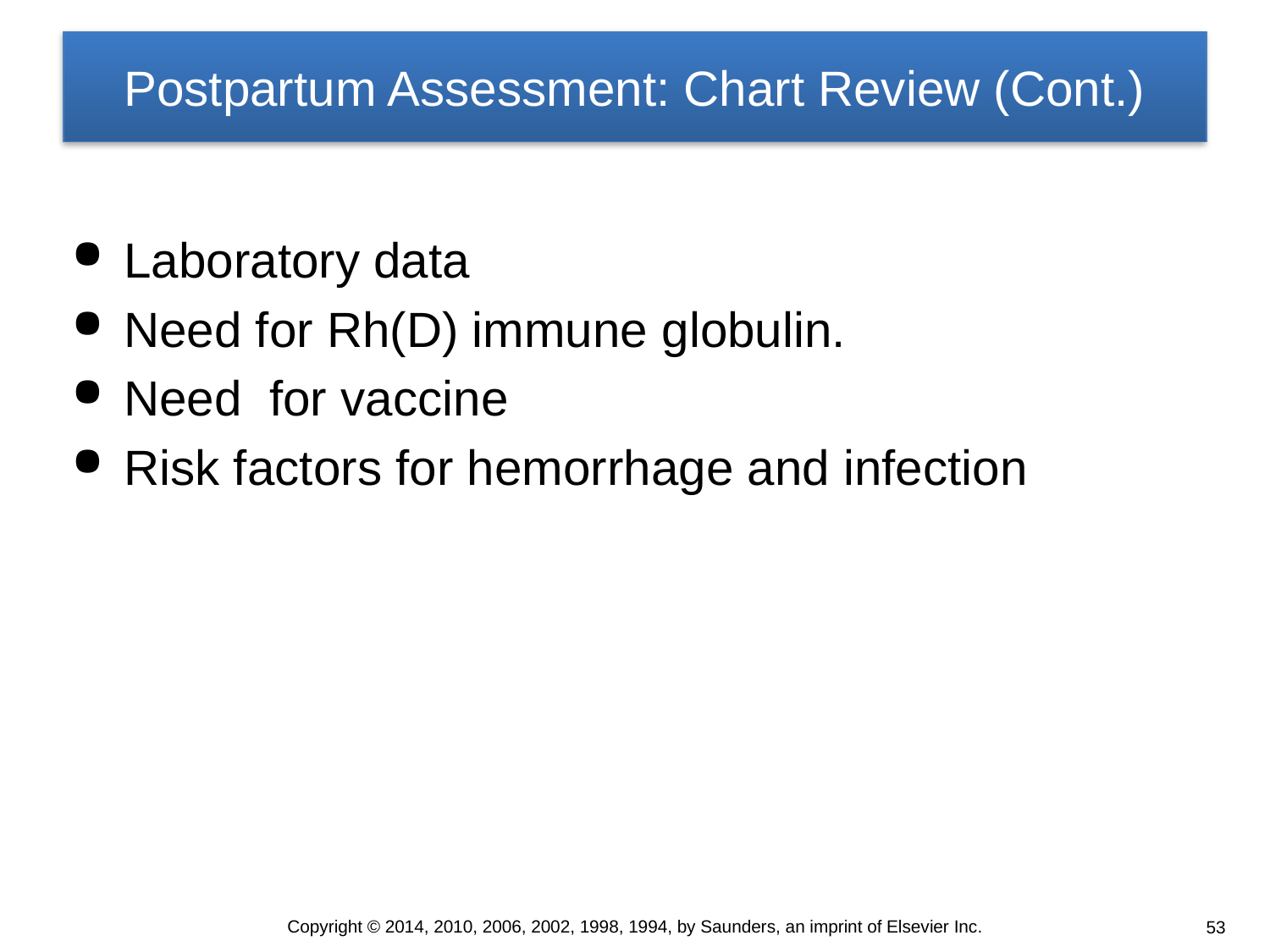

# Postpartum Assessment: Chart Review (Cont.)
Laboratory data
Need for Rh(D) immune globulin.
Need  for vaccine
Risk factors for hemorrhage and infection
Copyright © 2014, 2010, 2006, 2002, 1998, 1994, by Saunders, an imprint of Elsevier Inc.
53